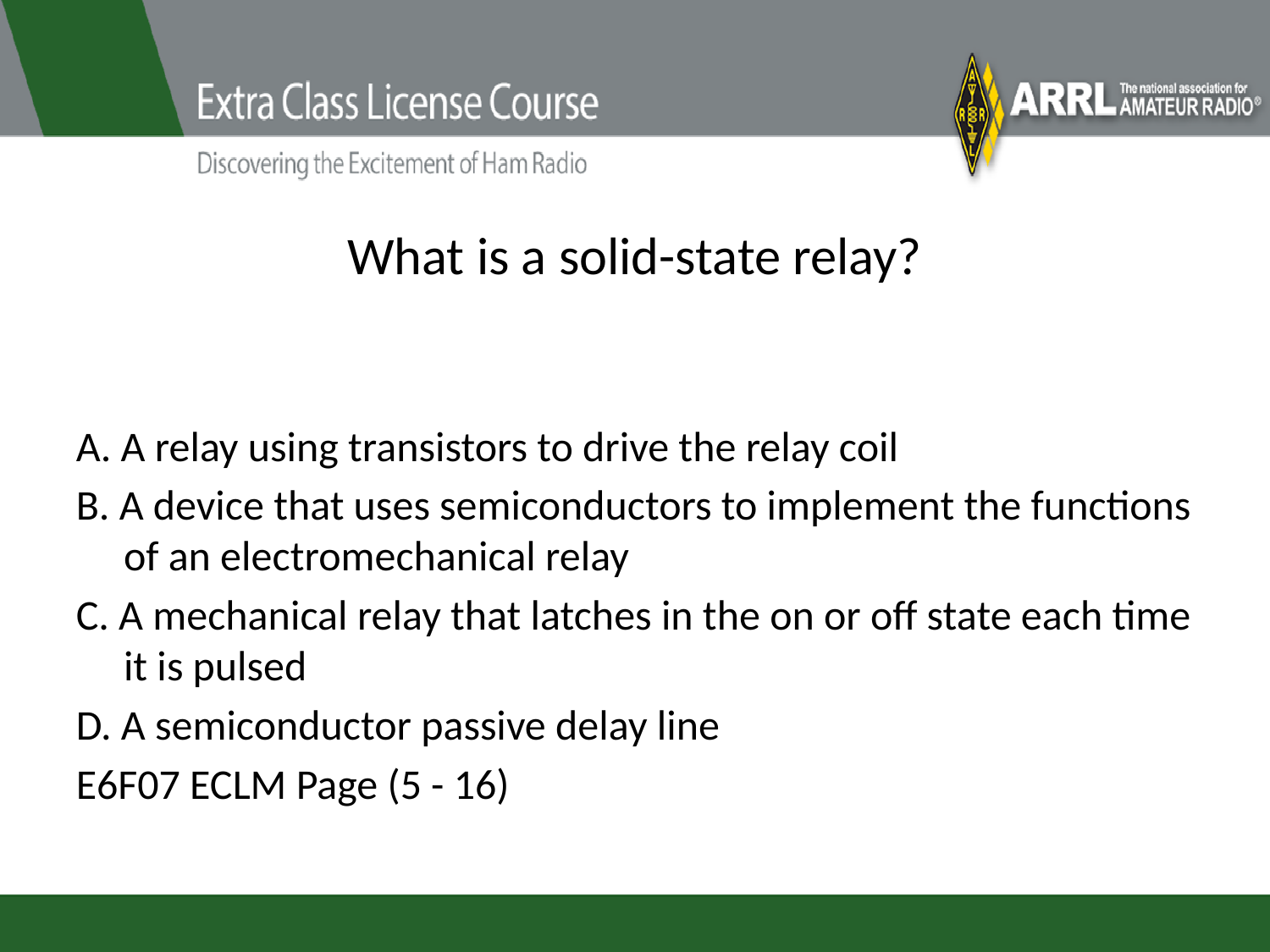

# What is a solid-state relay?
A. A relay using transistors to drive the relay coil
B. A device that uses semiconductors to implement the functions of an electromechanical relay
C. A mechanical relay that latches in the on or off state each time it is pulsed
D. A semiconductor passive delay line
E6F07 ECLM Page (5 - 16)